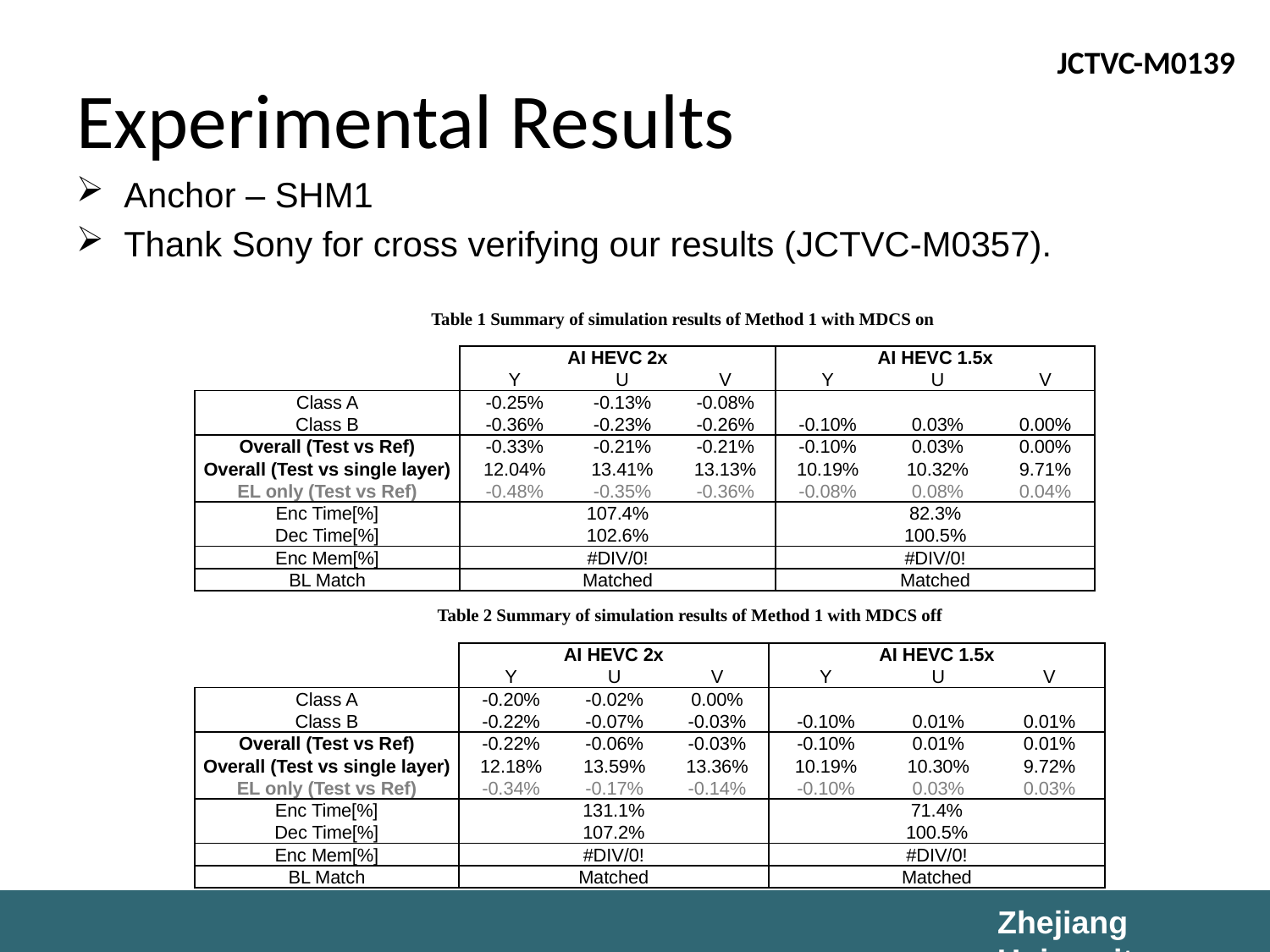

# Experimental Results
Anchor – SHM1
Thank Sony for cross verifying our results (JCTVC-M0357).

Table 1 Summary of simulation results of Method 1 with MDCS on

|  | AI HEVC 2x |  |  | AI HEVC 1.5x |  |  |
| --- | --- | --- | --- | --- | --- | --- |
|  | Y | U | V | Y | U | V |
| Class A | -0.25% | -0.13% | -0.08% |  |  |  |
| Class B | -0.36% | -0.23% | -0.26% | -0.10% | 0.03% | 0.00% |
| Overall (Test vs Ref) | -0.33% | -0.21% | -0.21% | -0.10% | 0.03% | 0.00% |
| Overall (Test vs single layer) | 12.04% | 13.41% | 13.13% | 10.19% | 10.32% | 9.71% |
| EL only (Test vs Ref) | -0.48% | -0.35% | -0.36% | -0.08% | 0.08% | 0.04% |
| Enc Time[%] | 107.4% |  |  | 82.3% |  |  |
| Dec Time[%] | 102.6% |  |  | 100.5% |  |  |
| Enc Mem[%] | #DIV/0! |  |  | #DIV/0! |  |  |
| BL Match | Matched |  |  | Matched |  |  |
Table 2 Summary of simulation results of Method 1 with MDCS off
|  | AI HEVC 2x |  |  | AI HEVC 1.5x |  |  |
| --- | --- | --- | --- | --- | --- | --- |
|  | Y | U | V | Y | U | V |
| Class A | -0.20% | -0.02% | 0.00% |  |  |  |
| Class B | -0.22% | -0.07% | -0.03% | -0.10% | 0.01% | 0.01% |
| Overall (Test vs Ref) | -0.22% | -0.06% | -0.03% | -0.10% | 0.01% | 0.01% |
| Overall (Test vs single layer) | 12.18% | 13.59% | 13.36% | 10.19% | 10.30% | 9.72% |
| EL only (Test vs Ref) | -0.34% | -0.17% | -0.14% | -0.10% | 0.03% | 0.03% |
| Enc Time[%] | 131.1% |  |  | 71.4% |  |  |
| Dec Time[%] | 107.2% |  |  | 100.5% |  |  |
| Enc Mem[%] | #DIV/0! |  |  | #DIV/0! |  |  |
| BL Match | Matched |  |  | Matched |  |  |